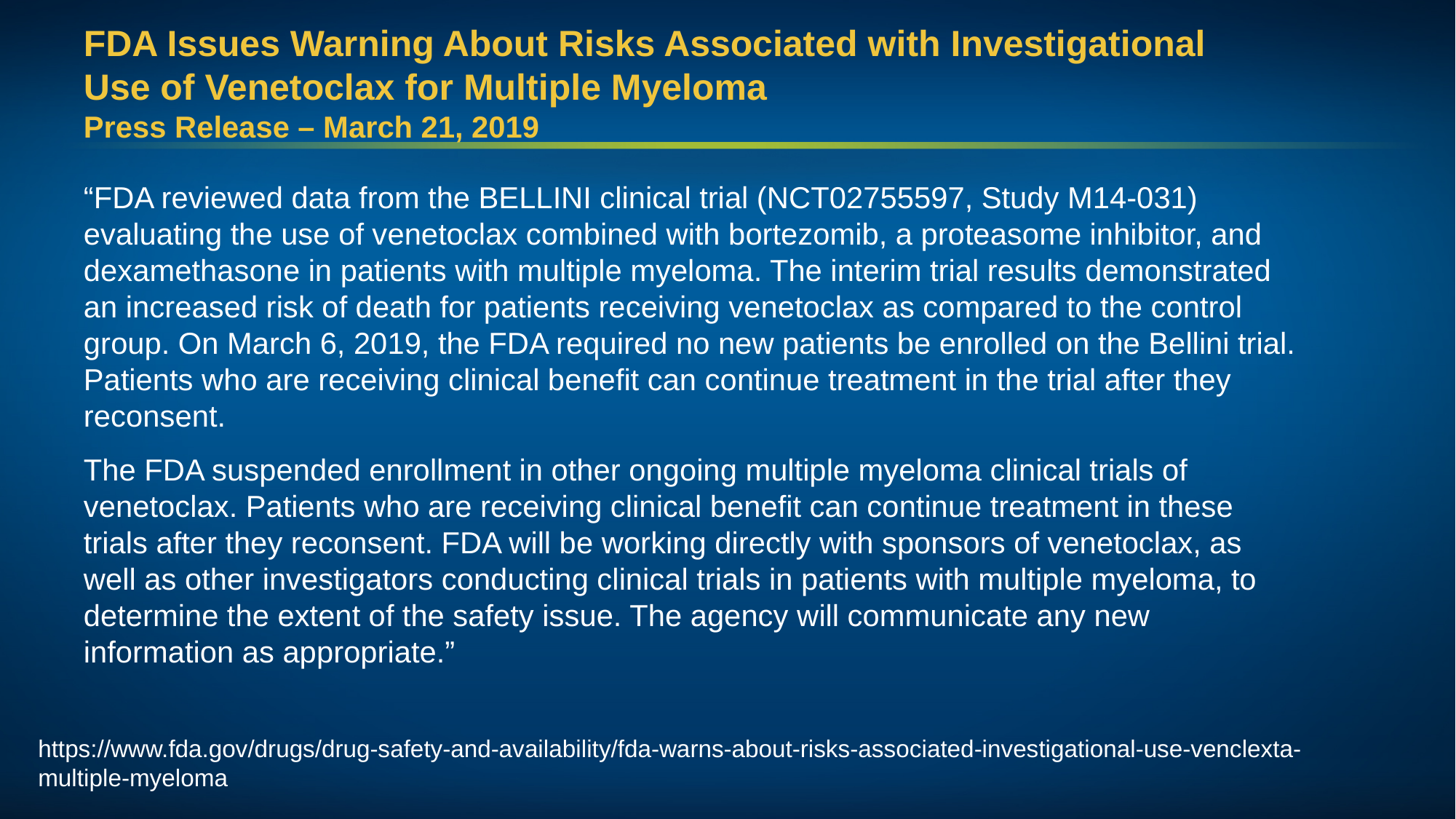

# FDA Issues Warning About Risks Associated with Investigational Use of Venetoclax for Multiple Myeloma Press Release – March 21, 2019
“FDA reviewed data from the BELLINI clinical trial (NCT02755597, Study M14-031) evaluating the use of venetoclax combined with bortezomib, a proteasome inhibitor, and dexamethasone in patients with multiple myeloma. The interim trial results demonstrated an increased risk of death for patients receiving venetoclax as compared to the control group. On March 6, 2019, the FDA required no new patients be enrolled on the Bellini trial. Patients who are receiving clinical benefit can continue treatment in the trial after they reconsent.
The FDA suspended enrollment in other ongoing multiple myeloma clinical trials of venetoclax. Patients who are receiving clinical benefit can continue treatment in these trials after they reconsent. FDA will be working directly with sponsors of venetoclax, as well as other investigators conducting clinical trials in patients with multiple myeloma, to determine the extent of the safety issue. The agency will communicate any new information as appropriate.”
https://www.fda.gov/drugs/drug-safety-and-availability/fda-warns-about-risks-associated-investigational-use-venclexta-multiple-myeloma